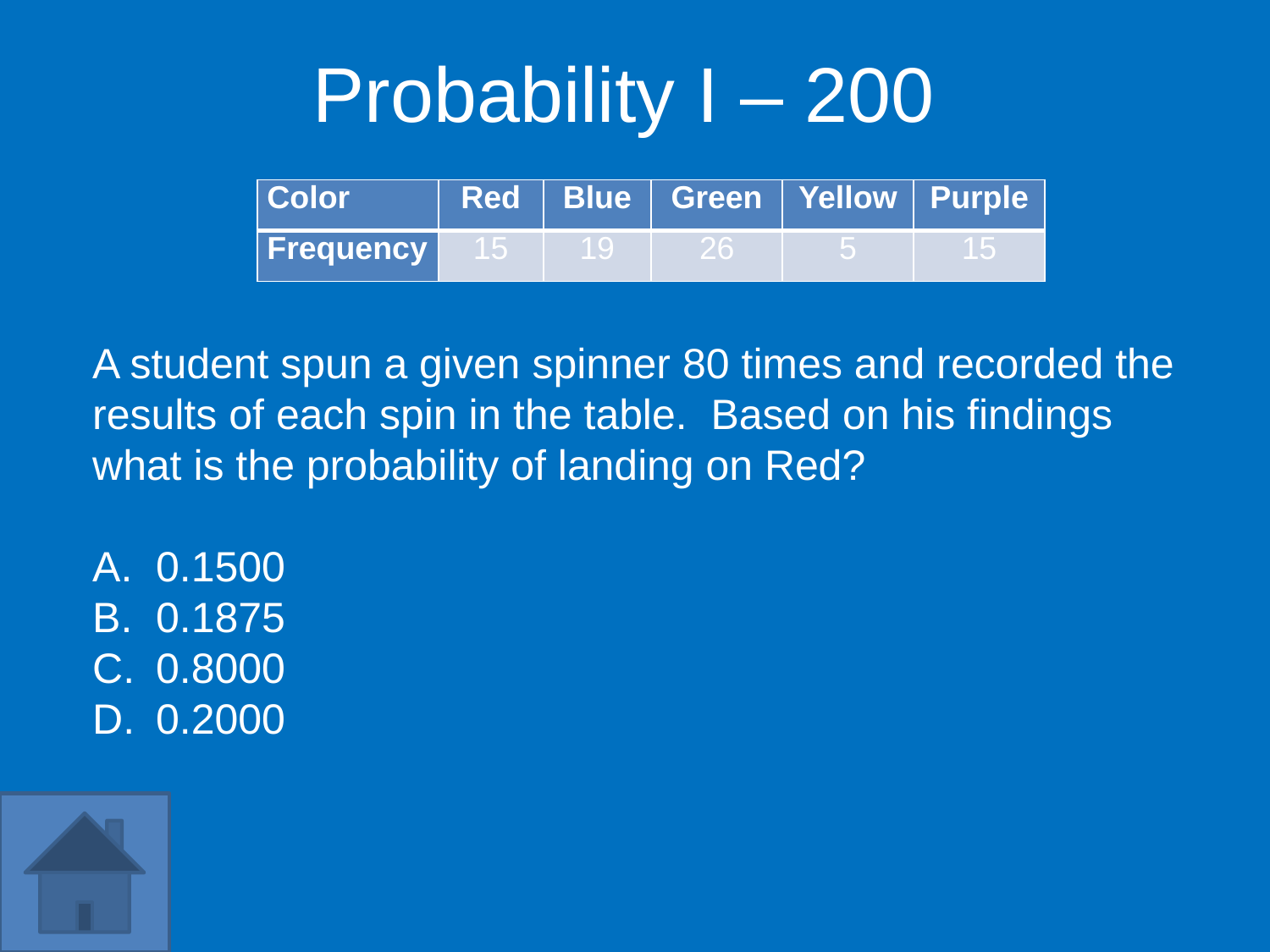

Probability I – 200
| Color | Red | Blue | Green | Yellow | Purple |
| --- | --- | --- | --- | --- | --- |
| Frequency | 15 | 19 | 26 | 5 | 15 |
A student spun a given spinner 80 times and recorded the results of each spin in the table.  Based on his findings what is the probability of landing on Red?

0.1500
0.1875
0.8000
0.2000